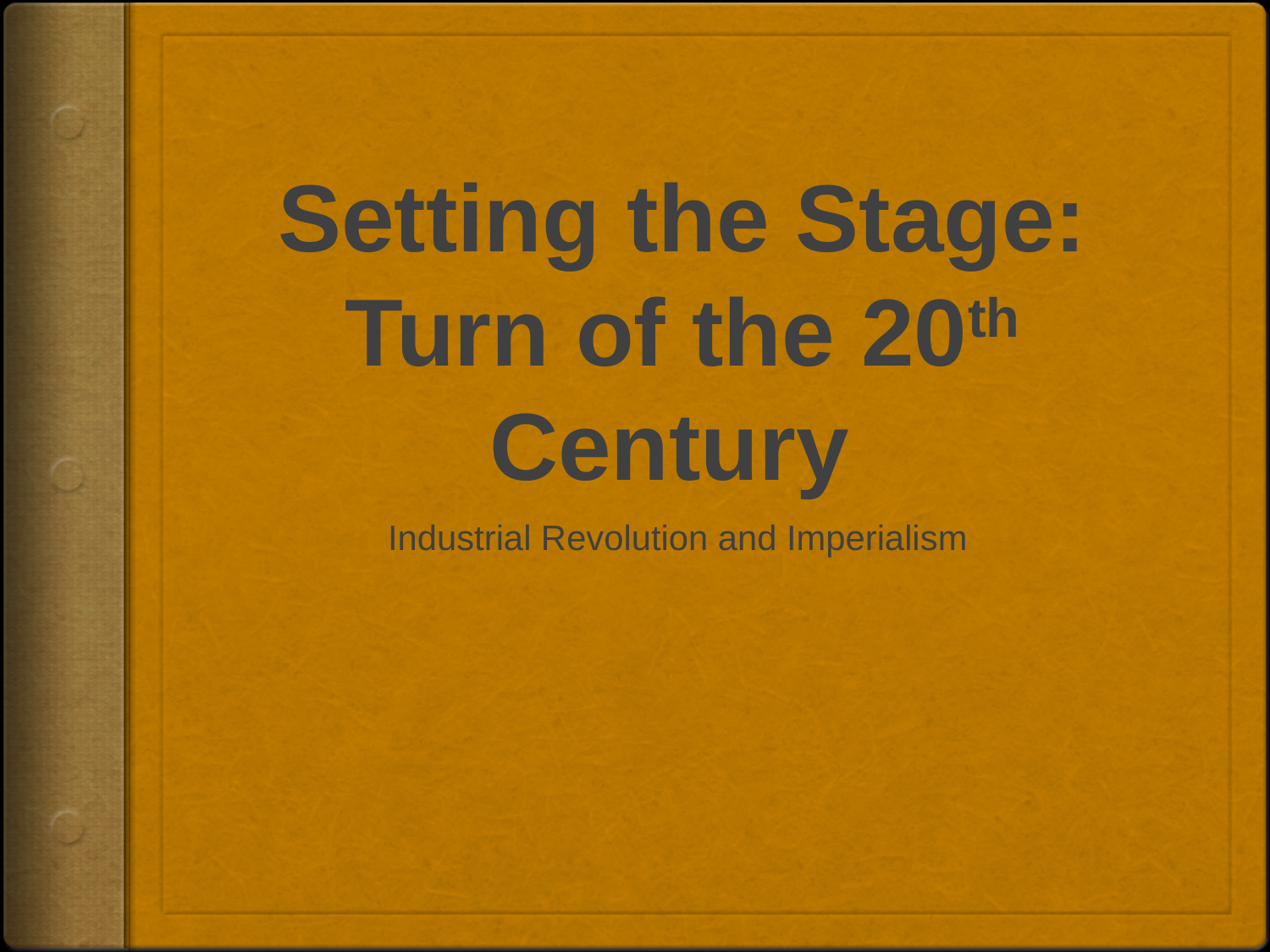

# Setting the Stage: Turn of the 20th Century
Industrial Revolution and Imperialism